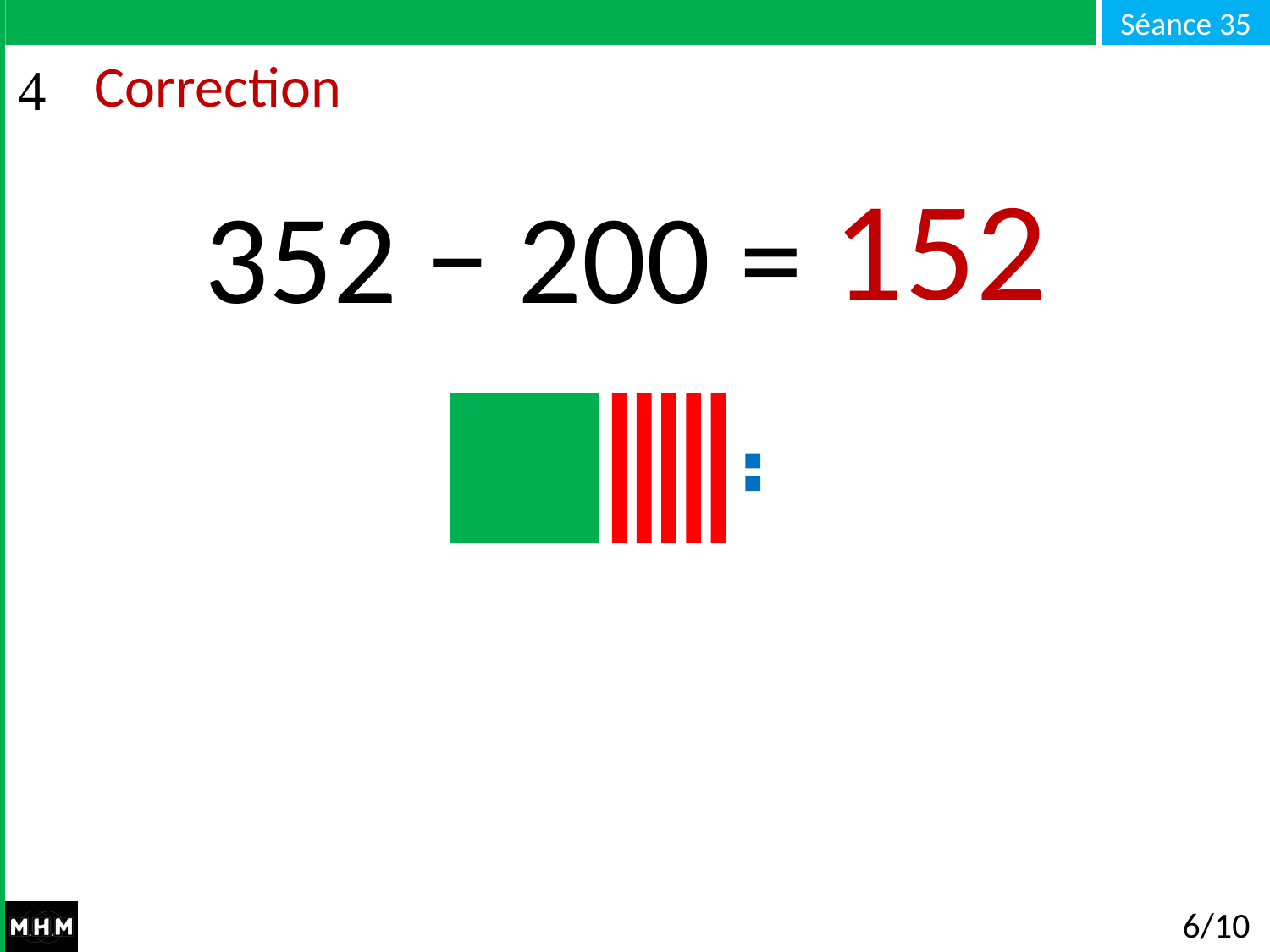

# Correction
152
352 − 200 = …

6/10